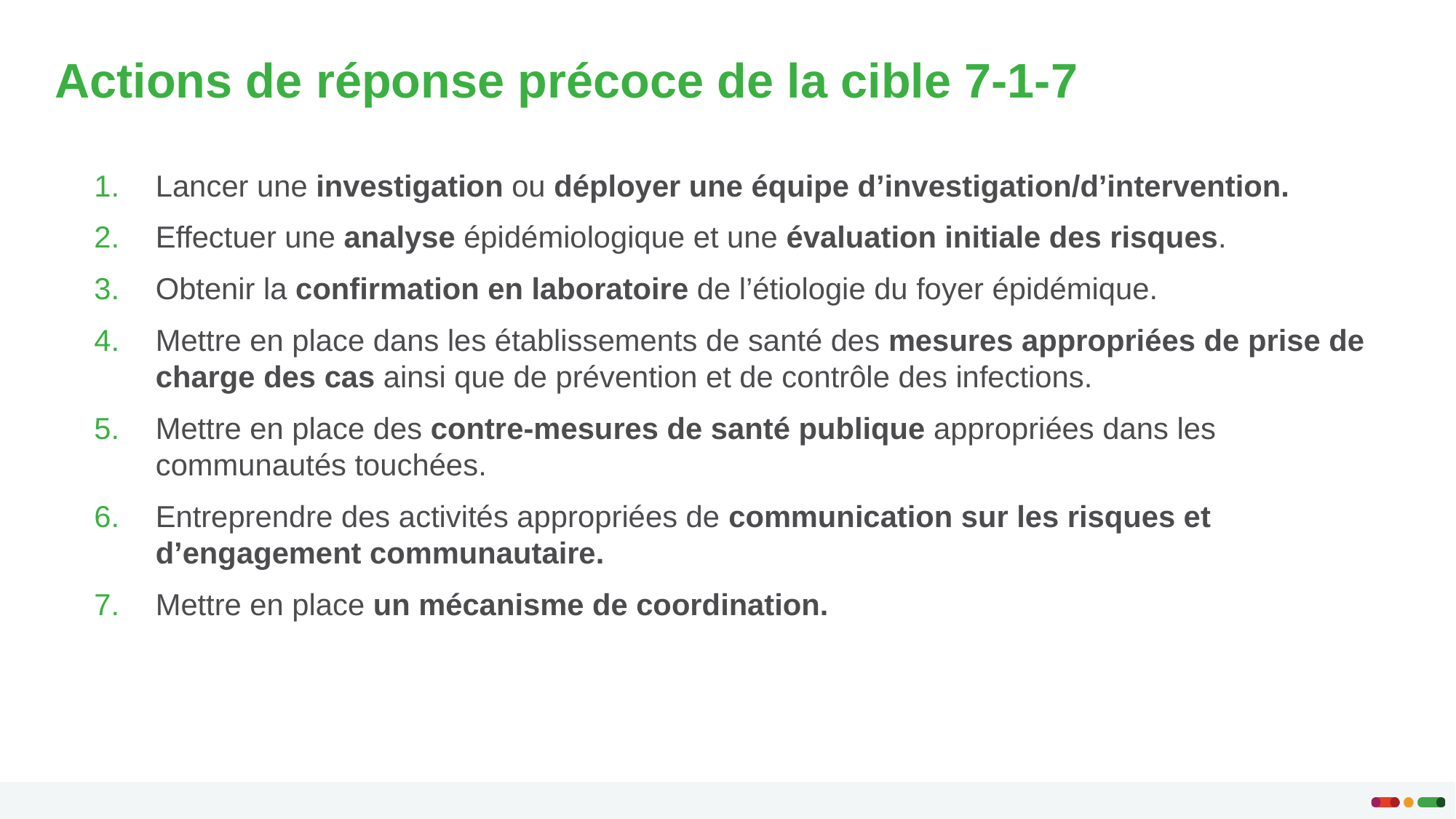

# Actions de réponse précoce de la cible 7-1-7

Lancer une investigation ou déployer une équipe d’investigation/d’intervention.
Effectuer une analyse épidémiologique et une évaluation initiale des risques.
Obtenir la confirmation en laboratoire de l’étiologie du foyer épidémique.
Mettre en place dans les établissements de santé des mesures appropriées de prise de charge des cas ainsi que de prévention et de contrôle des infections.
Mettre en place des contre-mesures de santé publique appropriées dans les communautés touchées.
Entreprendre des activités appropriées de communication sur les risques et d’engagement communautaire.
Mettre en place un mécanisme de coordination.